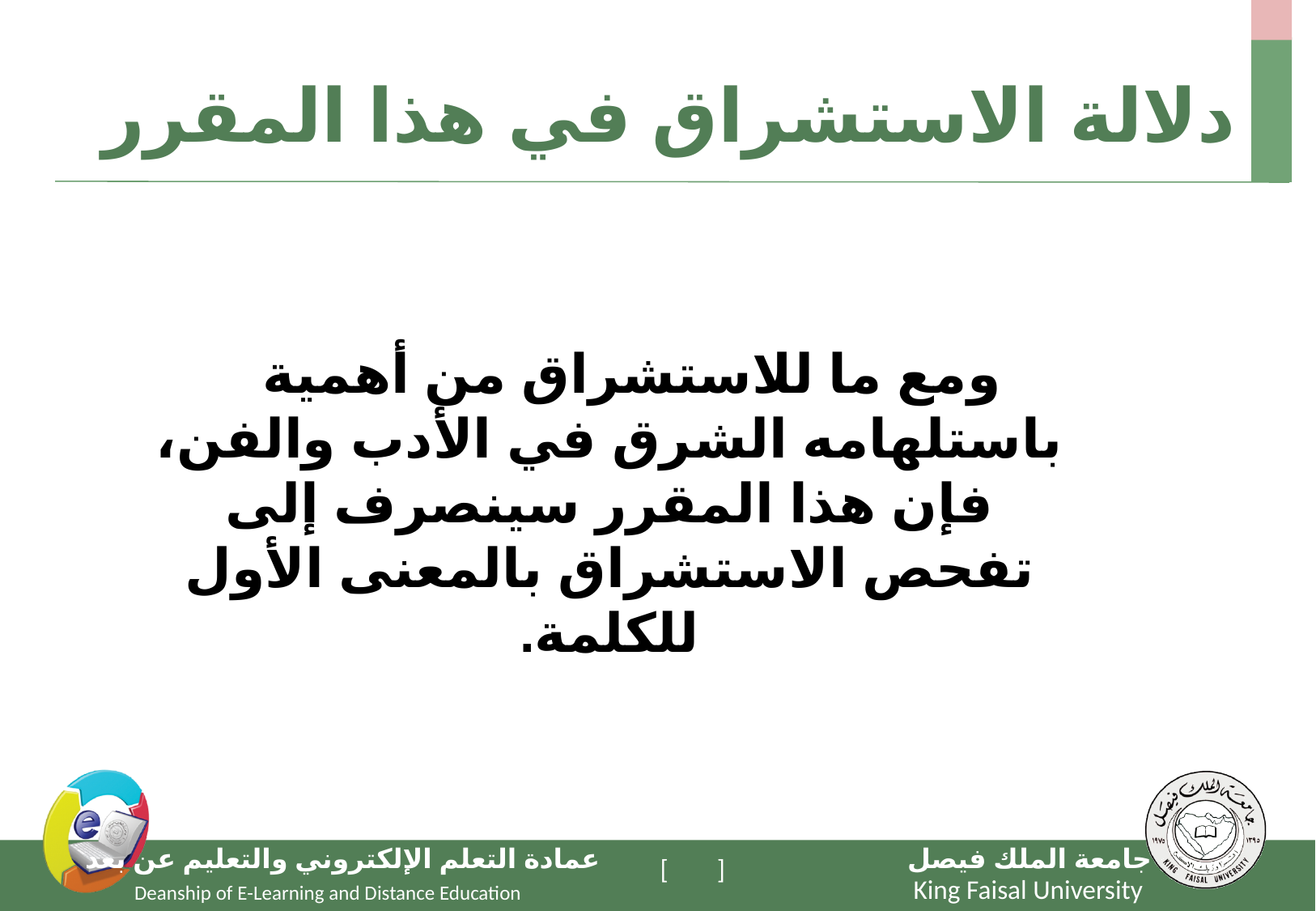

# دلالة الاستشراق في هذا المقرر

ومع ما للاستشراق من أهمية باستلهامه الشرق في الأدب والفن، فإن هذا المقرر سينصرف إلى تفحص الاستشراق بالمعنى الأول للكلمة.